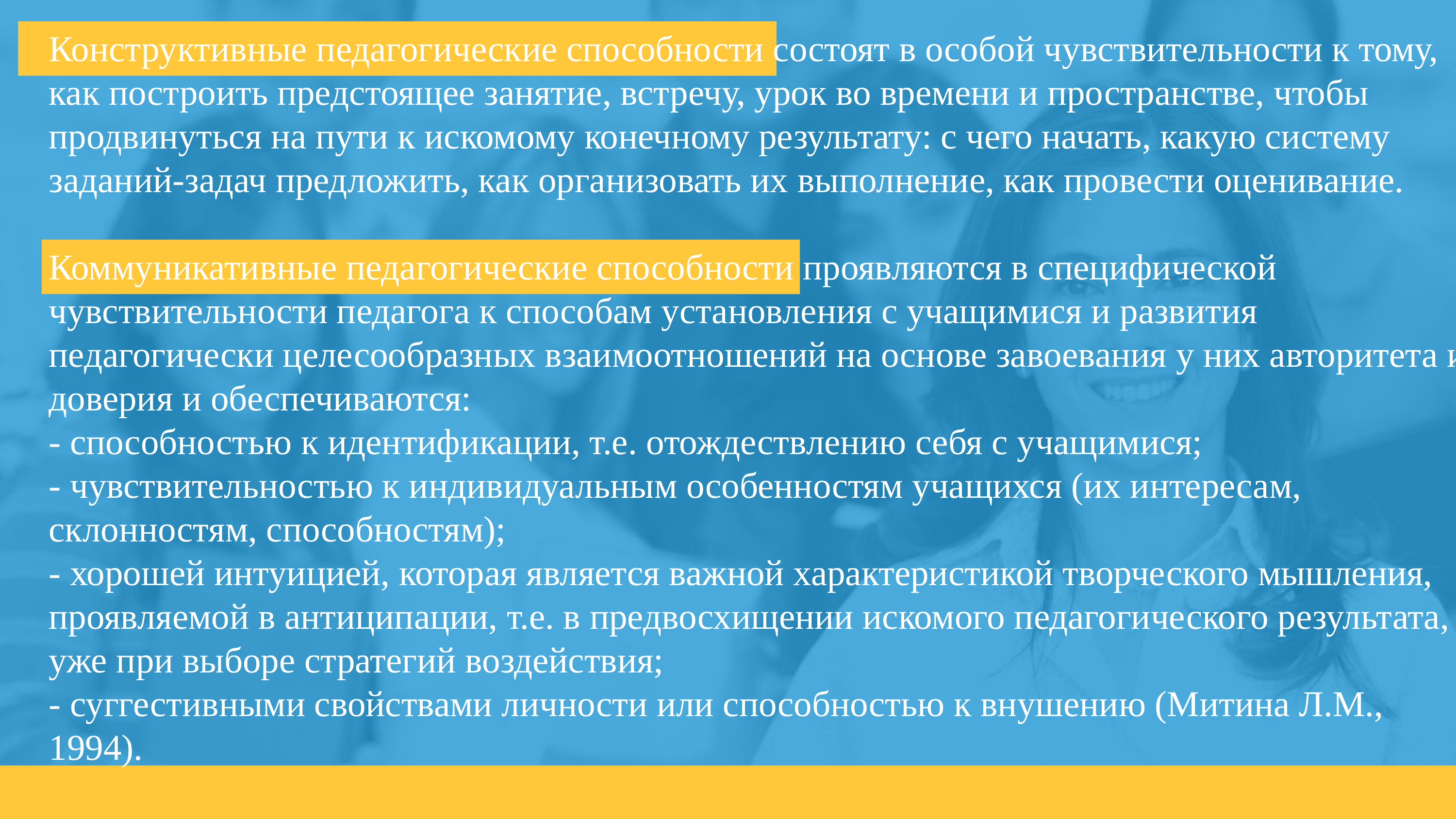

Конструктивные педагогические способности состоят в особой чувствительности к тому, как построить предстоящее занятие, встречу, урок во времени и пространстве, чтобы продвинуться на пути к искомому конечному результату: с чего начать, какую систему заданий-задач предложить, как организовать их выполнение, как провести оценивание.

Коммуникативные педагогические способности проявляются в специфической чувствительности педагога к способам установления с учащимися и развития педагогически целесообразных взаимоотношений на основе завоевания у них авторитета и доверия и обеспечиваются:
- способностью к идентификации, т.е. отождествлению себя с учащимися;
- чувствительностью к индивидуальным особенностям учащихся (их интересам, склонностям, способностям);
- хорошей интуицией, которая является важной характеристикой творческого мышления, проявляемой в антиципации, т.е. в предвосхищении искомого педагогического результата, уже при выборе стратегий воздействия;
- суггестивными свойствами личности или способностью к внушению (Митина Л.М., 1994).